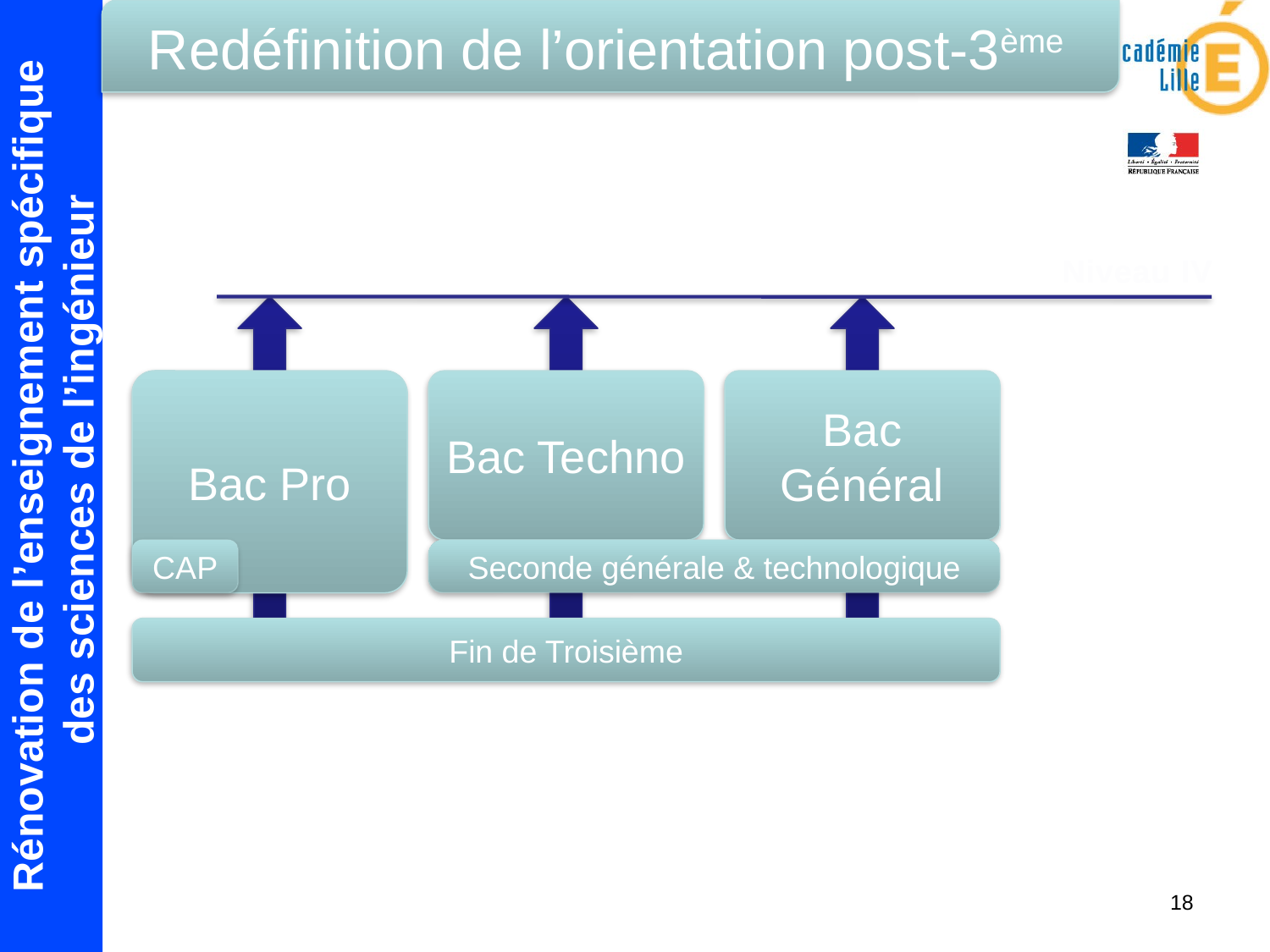

Redéfinition de l’orientation post-3ème
Niveau IV

Bac Pro
Bac Techno
Bac Général
CAP
Seconde générale & technologique
Fin de Troisième
18